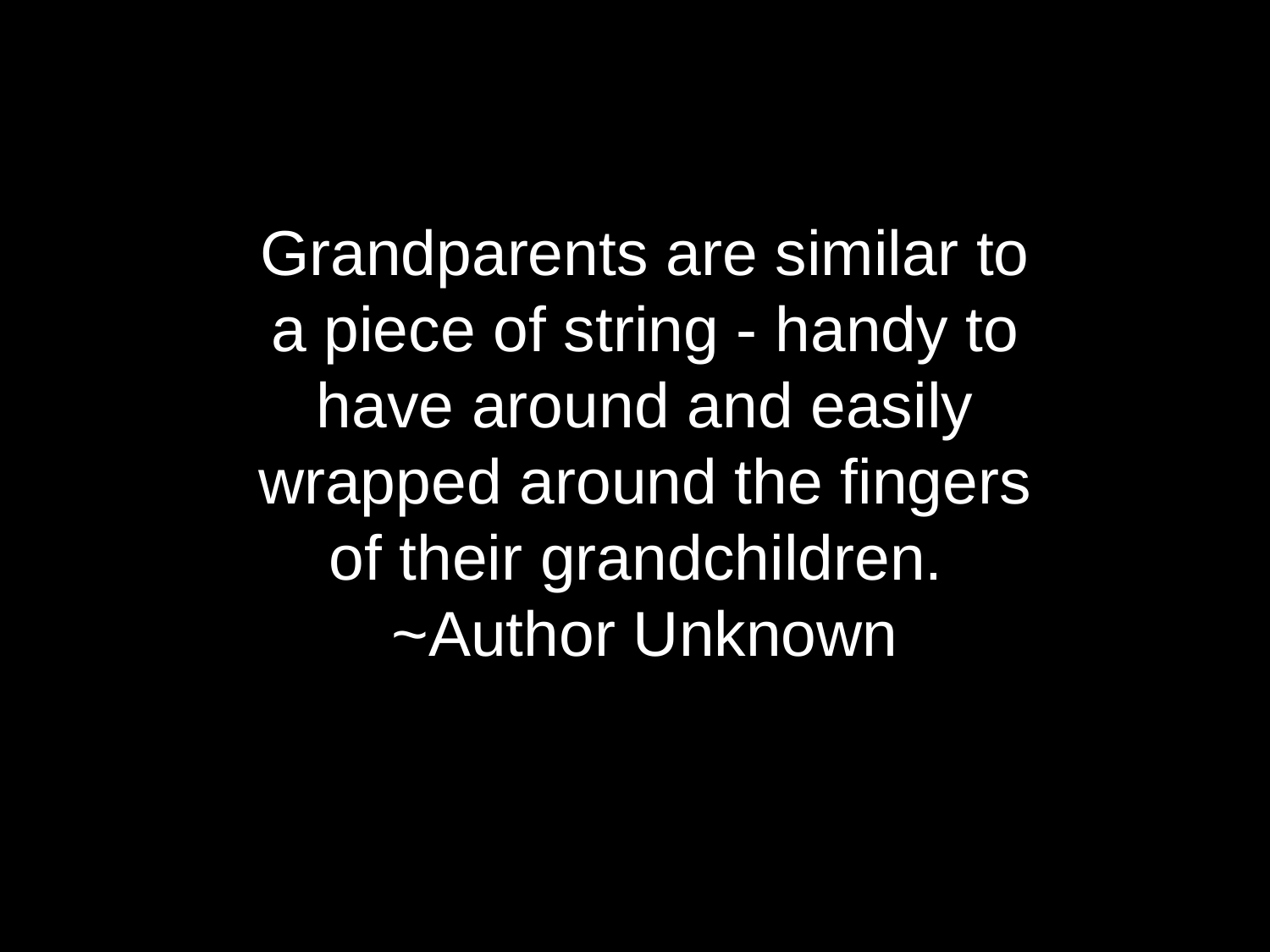

Grandparents are similar to a piece of string - handy to have around and easily wrapped around the fingers of their grandchildren.  ~Author Unknown